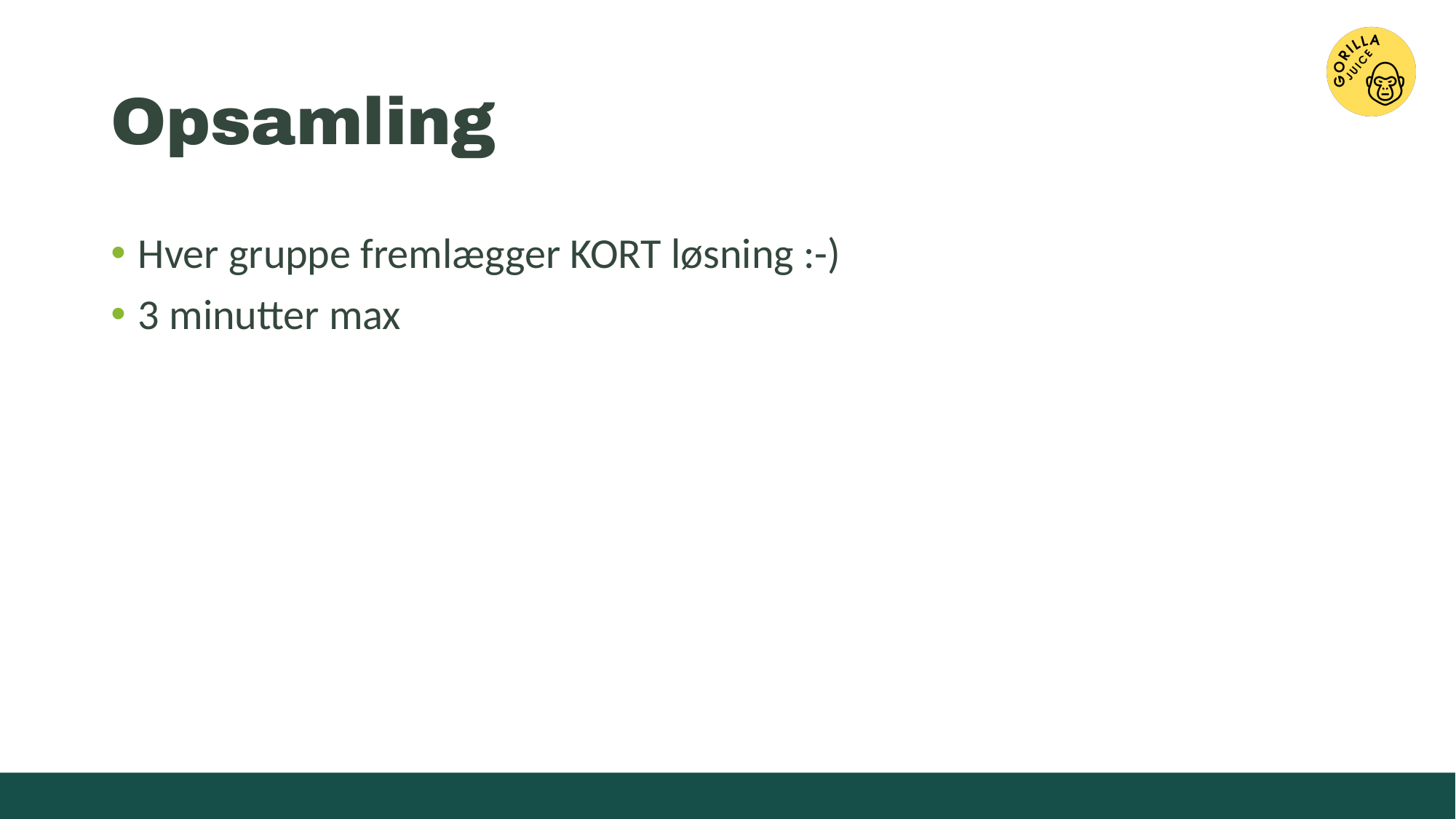

# Opsamling
Hver gruppe fremlægger KORT løsning :-)
3 minutter max